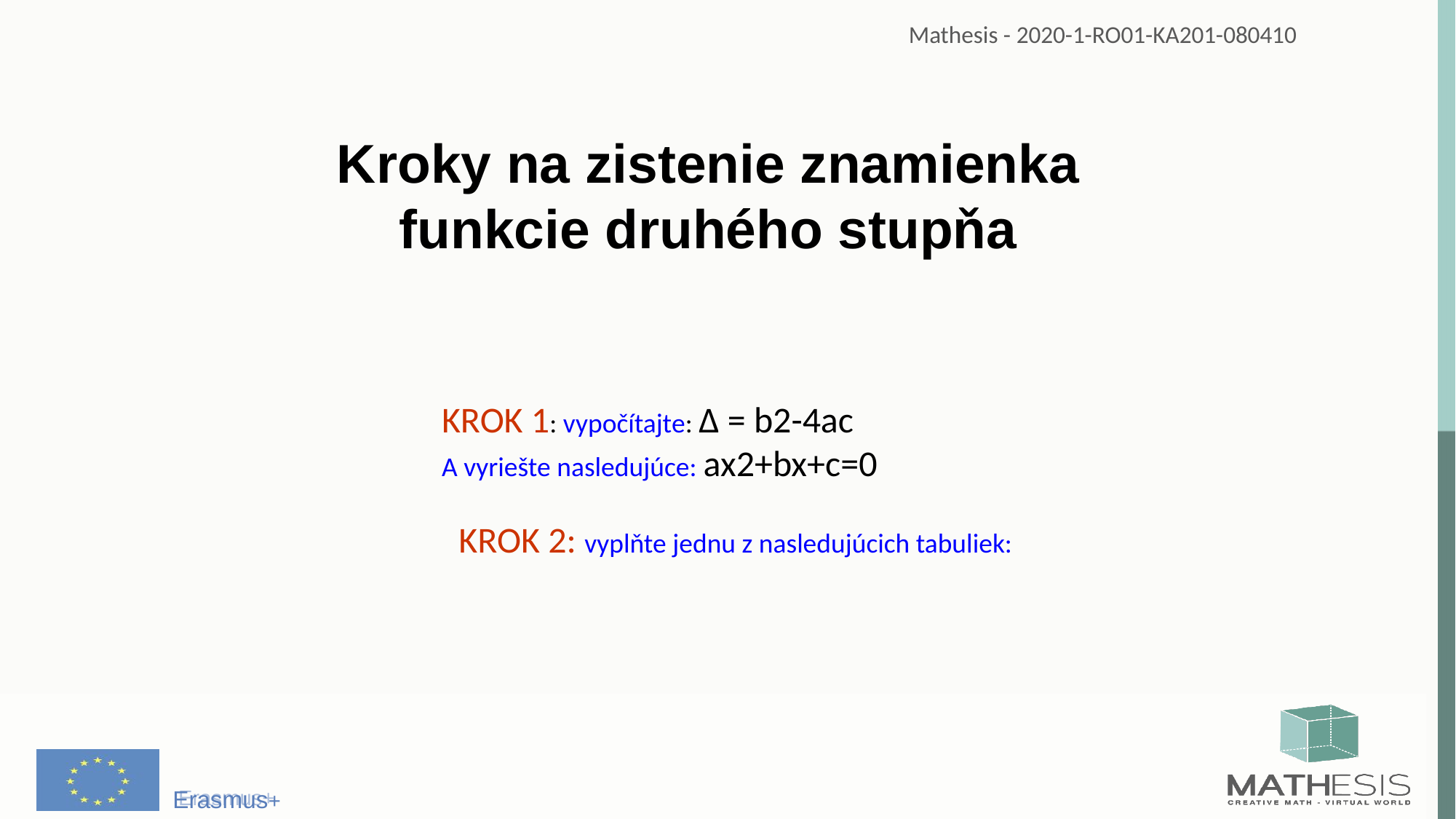

Kroky na zistenie znamienka funkcie druhého stupňa
KROK 1: vypočítajte: Δ = b2-4ac
A vyriešte nasledujúce: ax2+bx+c=0
KROK 2: vyplňte jednu z nasledujúcich tabuliek: